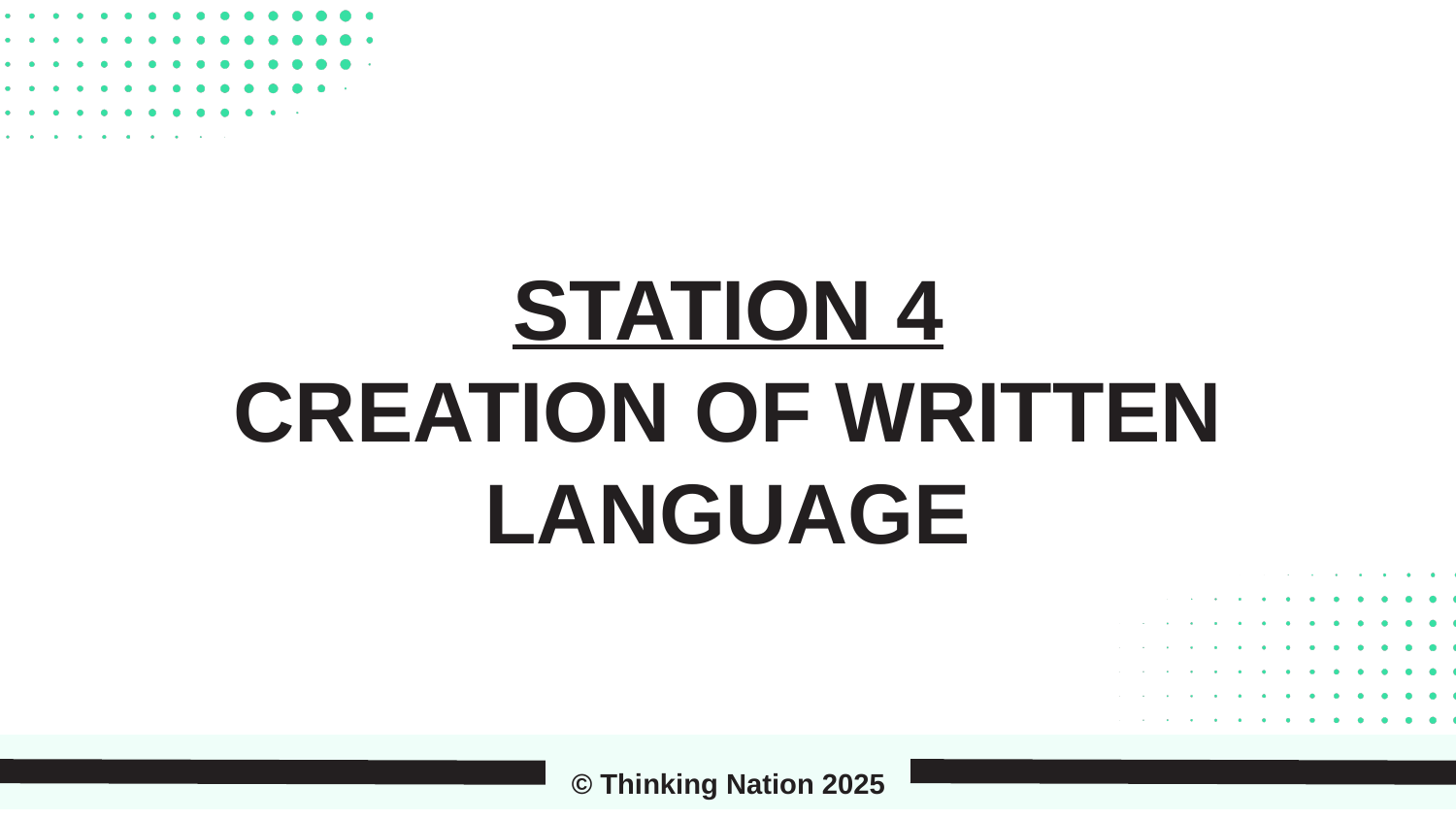

STATION 4
CREATION OF WRITTEN LANGUAGE

© Thinking Nation 2025